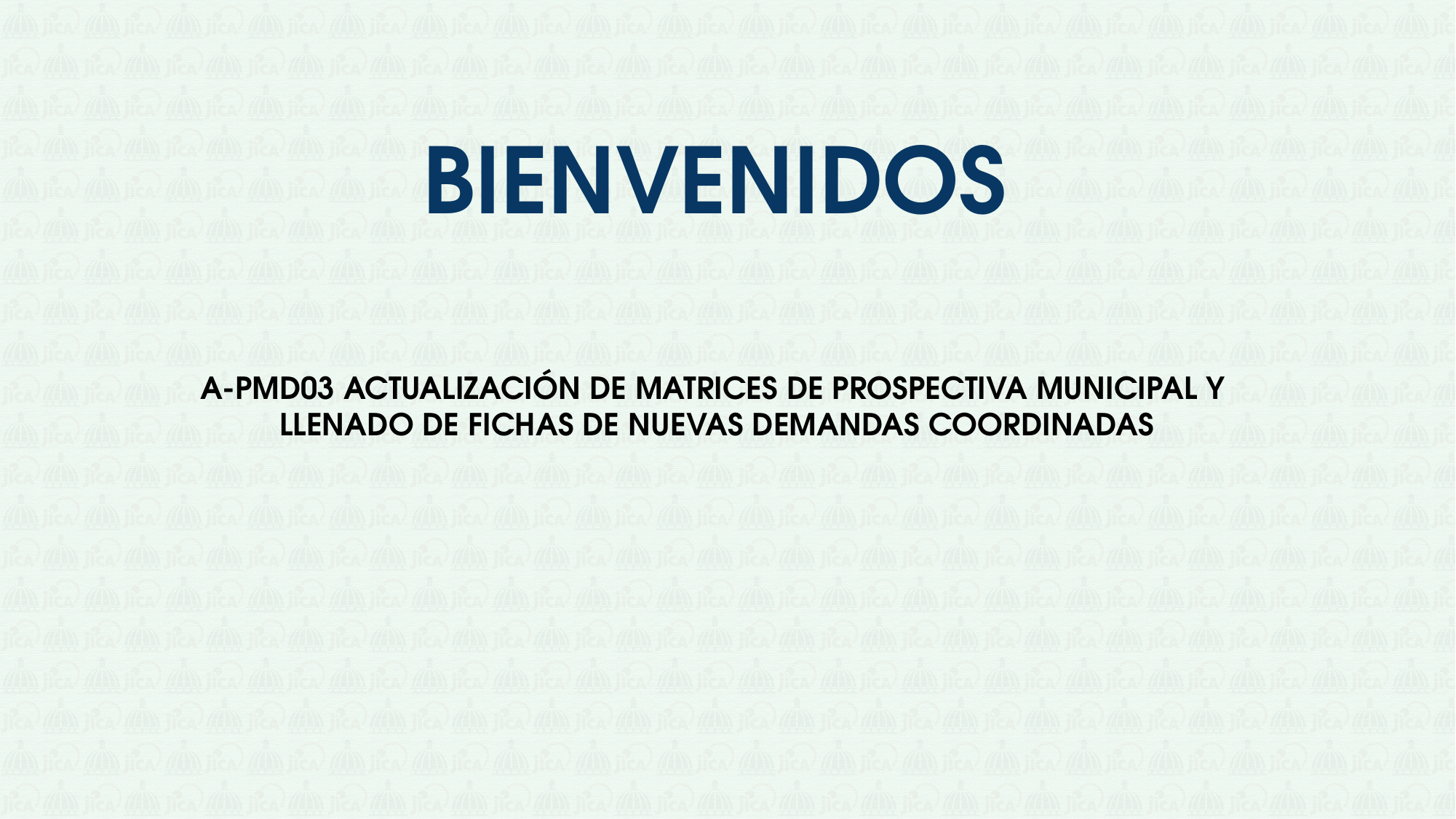

BIENVENIDOS
A-PMD03 ACTUALIZACIÓN DE MATRICES DE PROSPECTIVA MUNICIPAL Y  LLENADO DE FICHAS DE NUEVAS DEMANDAS COORDINADAS